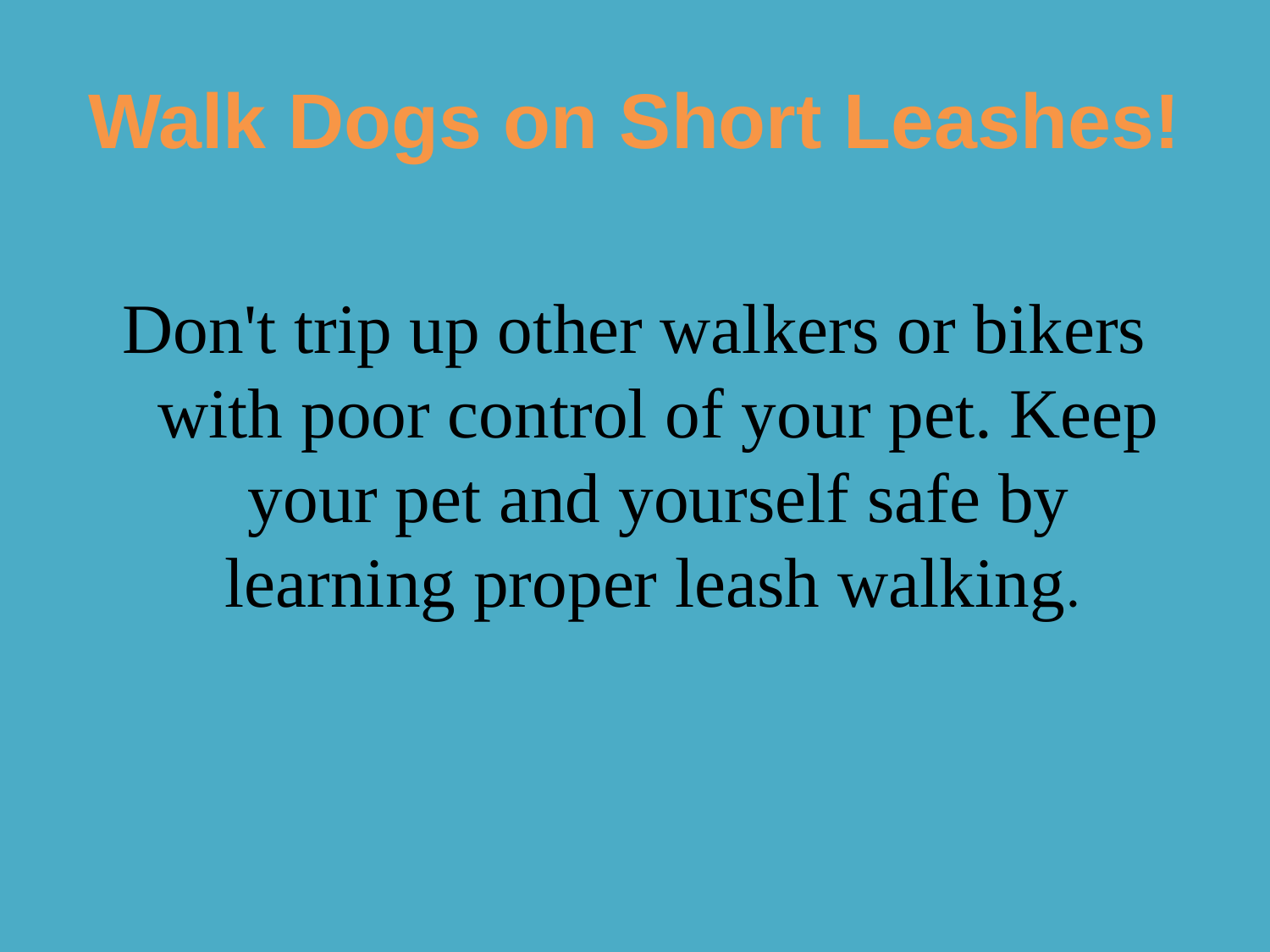

# Walk Dogs on Short Leashes!
Don't trip up other walkers or bikers with poor control of your pet. Keep your pet and yourself safe by learning proper leash walking.